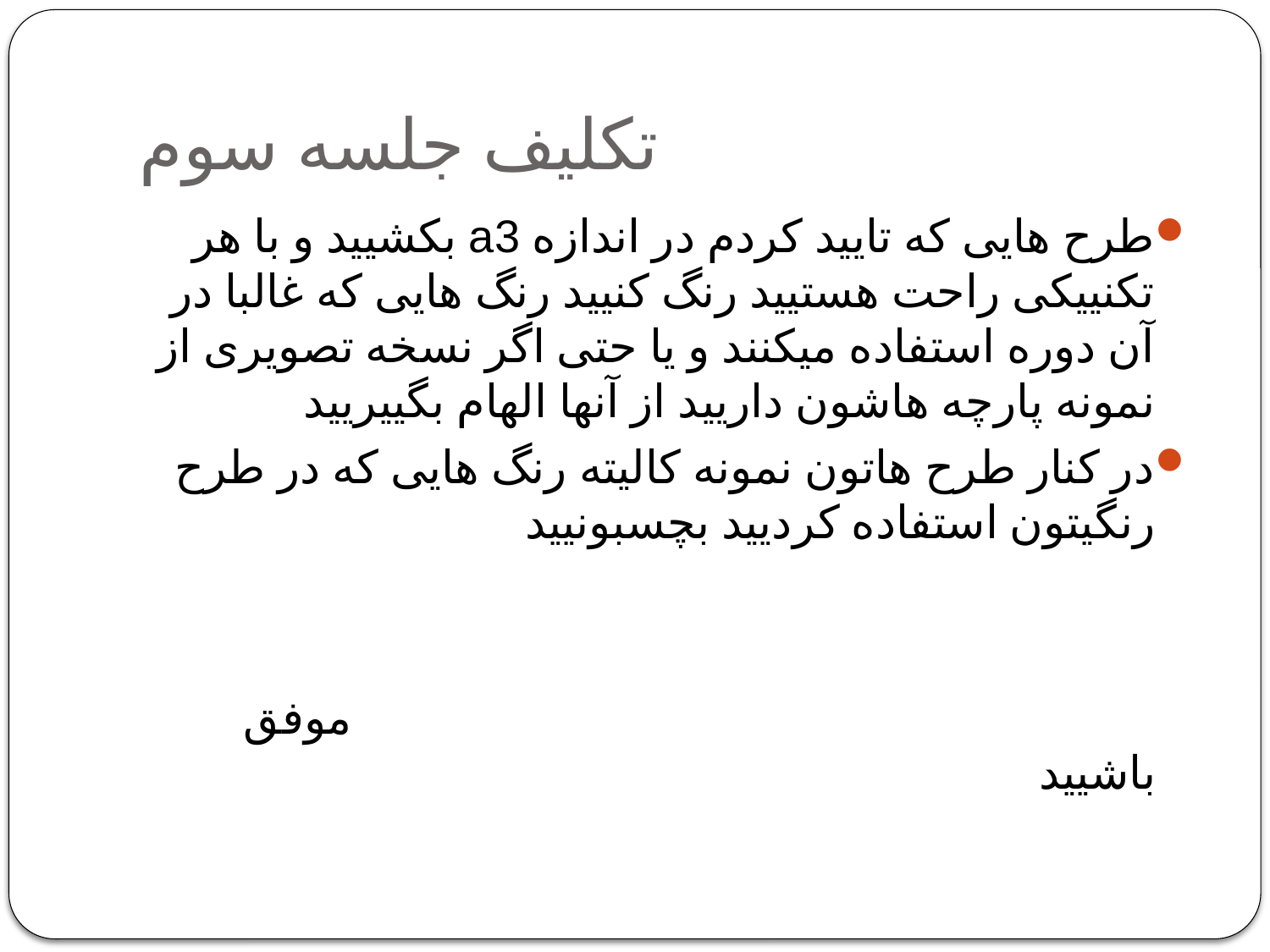

# تکلیف جلسه سوم
طرح هایی که تایید کردم در اندازه a3 بکشیید و با هر تکنییکی راحت هستیید رنگ کنیید رنگ هایی که غالبا در آن دوره استفاده میکنند و یا حتی اگر نسخه تصویری از نمونه پارچه هاشون داریید از آنها الهام بگییریید
در کنار طرح هاتون نمونه کالیته رنگ هایی که در طرح رنگیتون استفاده کردیید بچسبونیید

                                                                       موفق باشیید